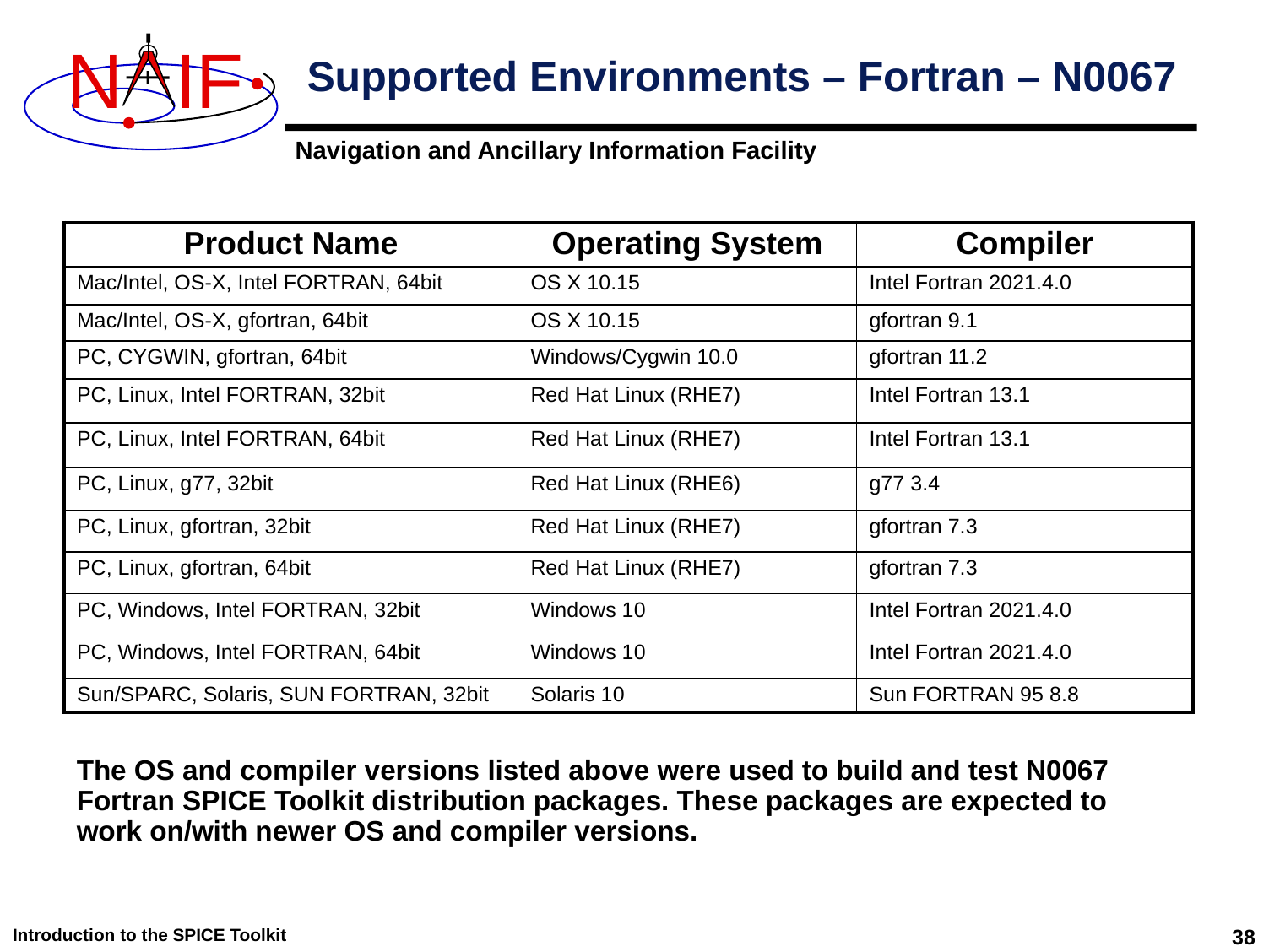

# Supported Environments – Fortran – N0067
| Product Name | Operating System | Compiler |
| --- | --- | --- |
| Mac/Intel, OS-X, Intel FORTRAN, 64bit | OS X 10.15 | Intel Fortran 2021.4.0 |
| Mac/Intel, OS-X, gfortran, 64bit | OS X 10.15 | gfortran 9.1 |
| PC, CYGWIN, gfortran, 64bit | Windows/Cygwin 10.0 | gfortran 11.2 |
| PC, Linux, Intel FORTRAN, 32bit | Red Hat Linux (RHE7) | Intel Fortran 13.1 |
| PC, Linux, Intel FORTRAN, 64bit | Red Hat Linux (RHE7) | Intel Fortran 13.1 |
| PC, Linux, g77, 32bit | Red Hat Linux (RHE6) | g77 3.4 |
| PC, Linux, gfortran, 32bit | Red Hat Linux (RHE7) | gfortran 7.3 |
| PC, Linux, gfortran, 64bit | Red Hat Linux (RHE7) | gfortran 7.3 |
| PC, Windows, Intel FORTRAN, 32bit | Windows 10 | Intel Fortran 2021.4.0 |
| PC, Windows, Intel FORTRAN, 64bit | Windows 10 | Intel Fortran 2021.4.0 |
| Sun/SPARC, Solaris, SUN FORTRAN, 32bit | Solaris 10 | Sun FORTRAN 95 8.8 |
The OS and compiler versions listed above were used to build and test N0067 Fortran SPICE Toolkit distribution packages. These packages are expected to work on/with newer OS and compiler versions.
Introduction to the SPICE Toolkit
38